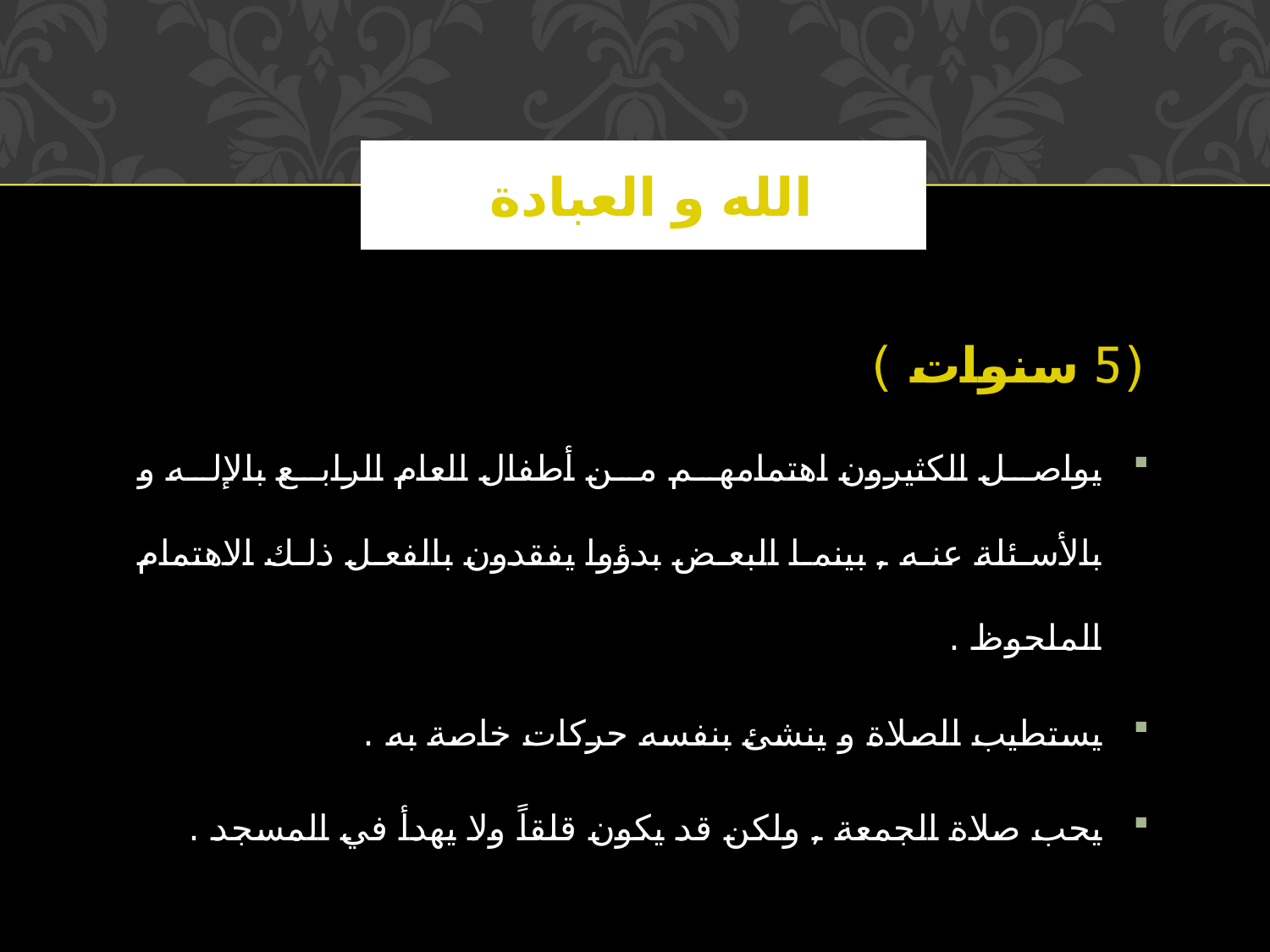

# الله و العبادة
(5 سنوات )
يواصل الكثيرون اهتمامهم من أطفال العام الرابع بالإله و بالأسئلة عنه , بينما البعض بدؤوا يفقدون بالفعل ذلك الاهتمام الملحوظ .
يستطيب الصلاة و ينشئ بنفسه حركات خاصة به .
يحب صلاة الجمعة , ولكن قد يكون قلقاً ولا يهدأ في المسجد .